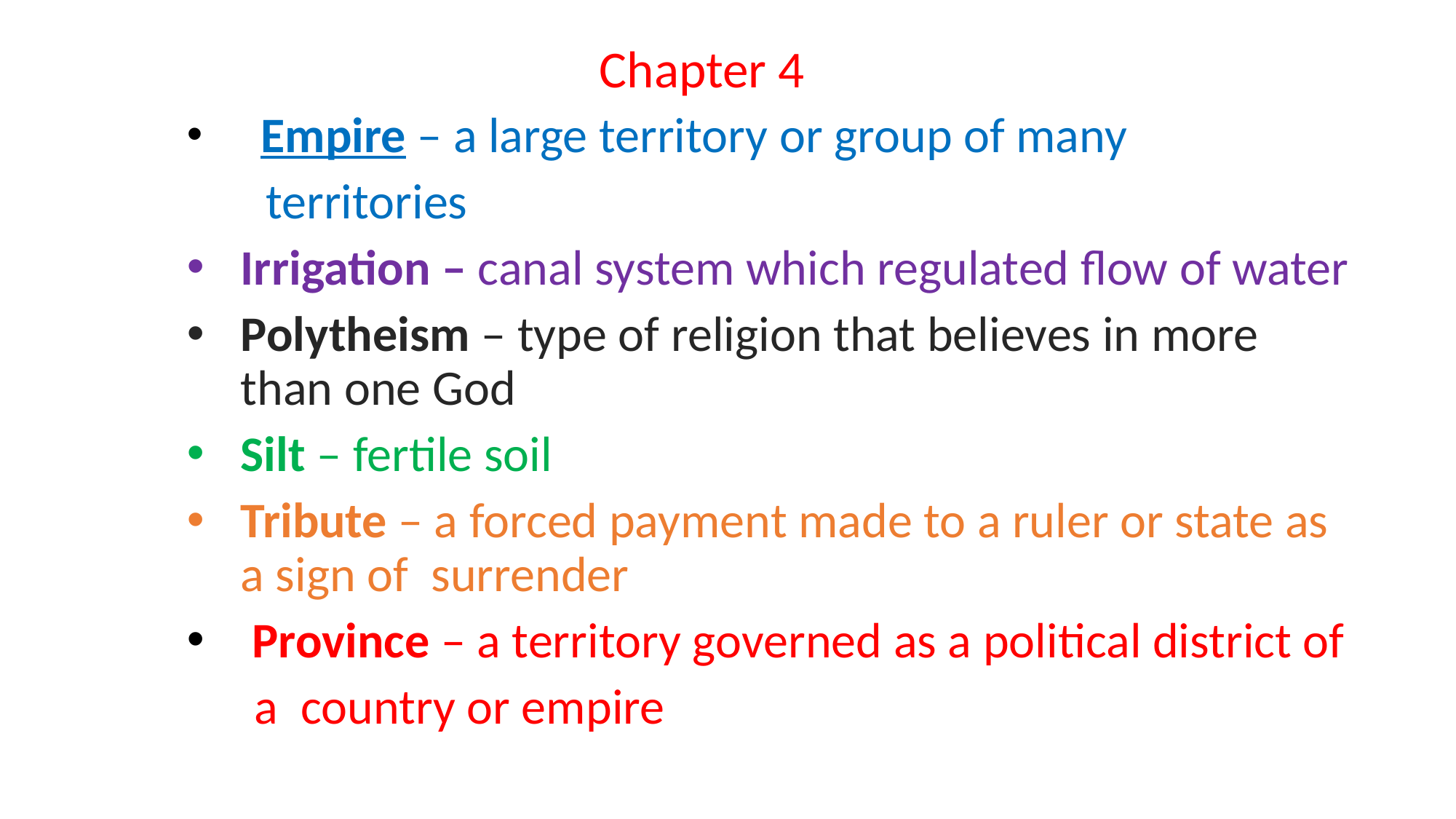

# Chapter 4
  Empire – a large territory or group of many
       territories
Irrigation – canal system which regulated flow of water
Polytheism – type of religion that believes in more than one God
Silt – fertile soil
Tribute – a forced payment made to a ruler or state as a sign of  surrender
 Province – a territory governed as a political district of
      a  country or empire